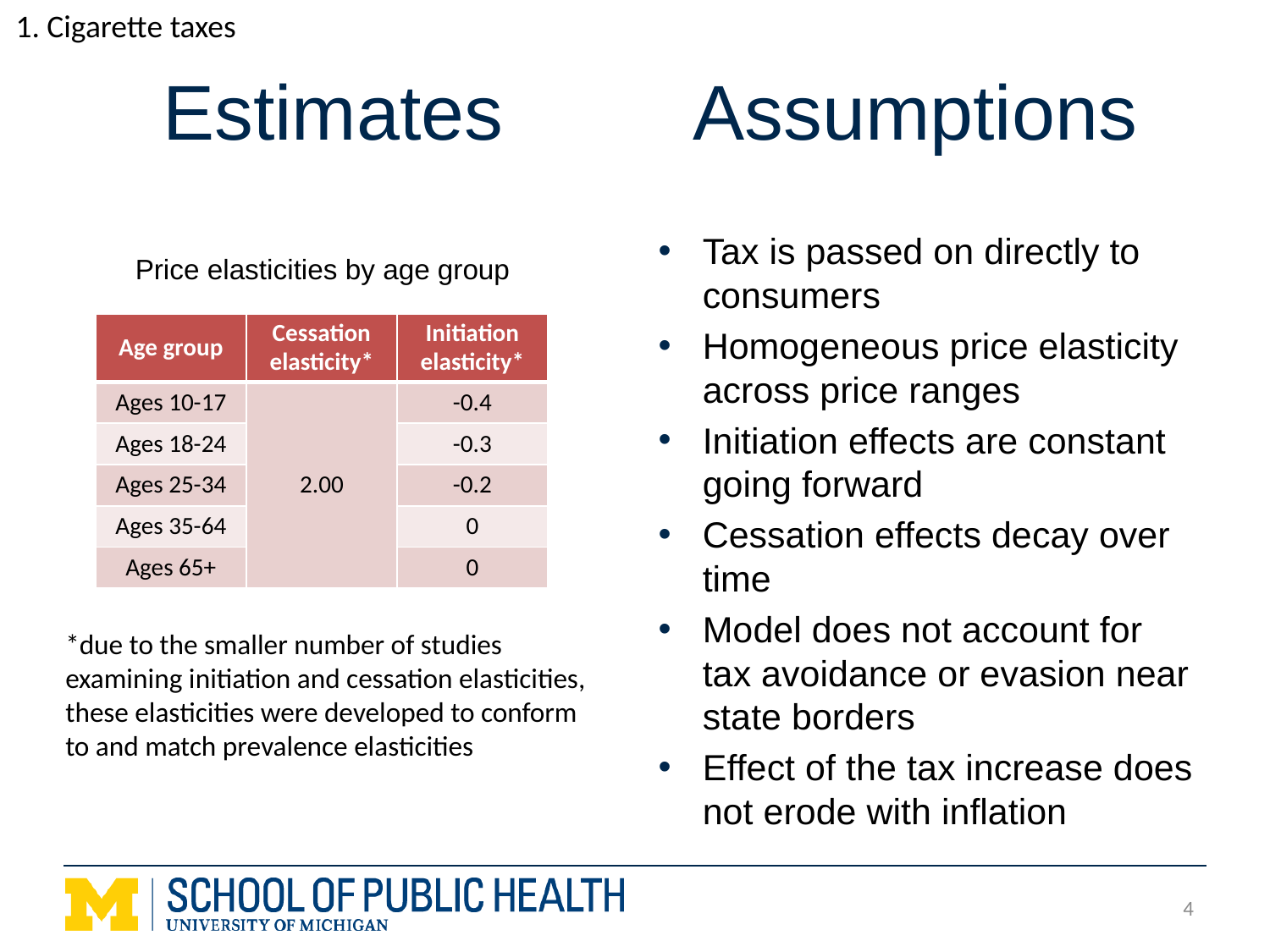

1. Cigarette taxes
# Estimates
Assumptions
Tax is passed on directly to consumers
Homogeneous price elasticity across price ranges
Initiation effects are constant going forward
Cessation effects decay over time
Model does not account for tax avoidance or evasion near state borders
Effect of the tax increase does not erode with inflation

Price elasticities by age group
| Age group | Cessation elasticity\* | Initiation elasticity\* |
| --- | --- | --- |
| Ages 10-17 | 2.00 | -0.4 |
| Ages 18-24 |  | -0.3 |
| Ages 25-34 |  | -0.2 |
| Ages 35-64 |  | 0 |
| Ages 65+ |  | 0 |
*due to the smaller number of studies examining initiation and cessation elasticities, these elasticities were developed to conform to and match prevalence elasticities
4